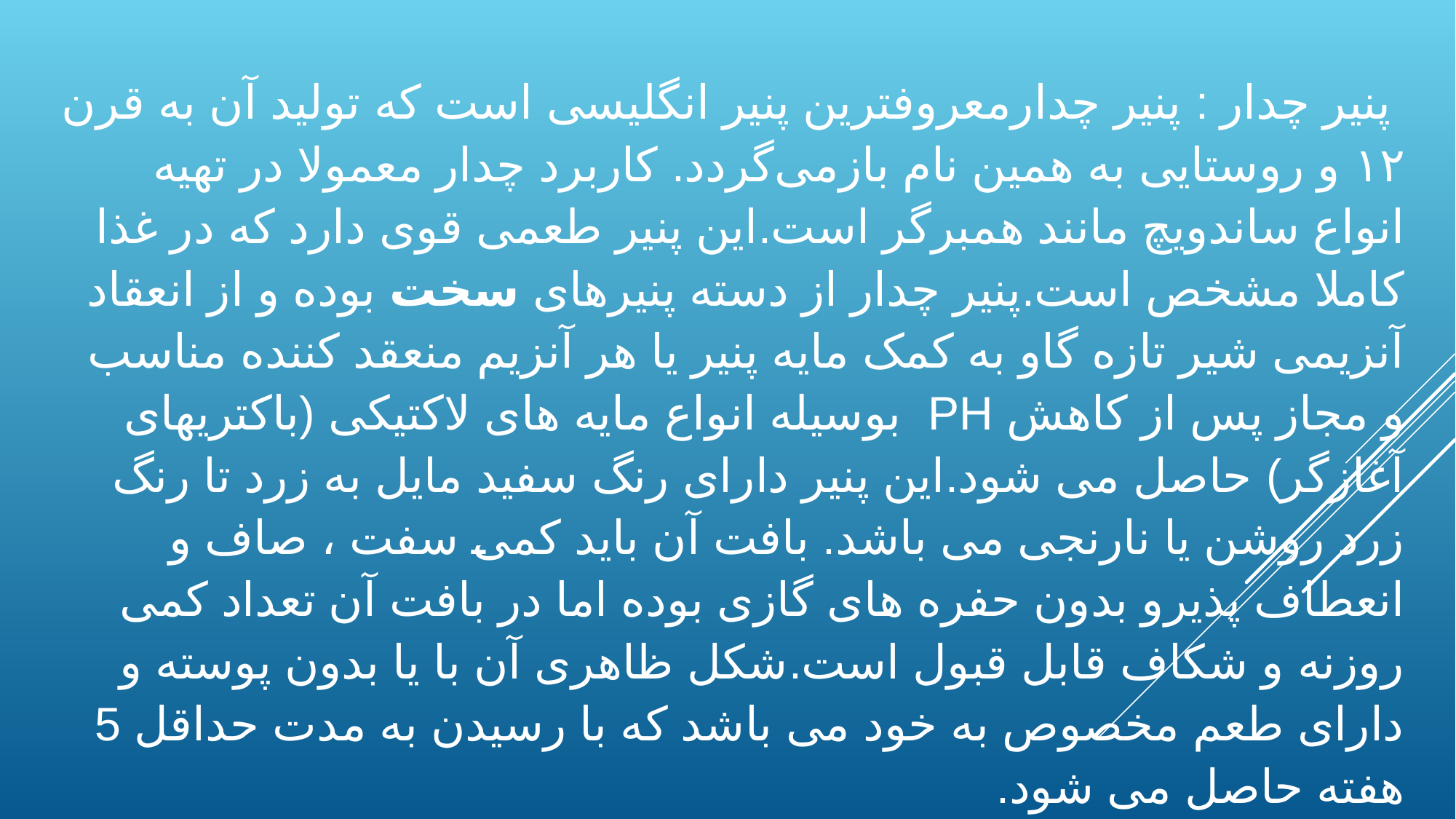

پنیر چدار : پنیر چدارمعروفترین پنیر انگلیسی است که تولید آن به قرن ۱۲ و روستایی به همین نام بازمی‌گردد. کاربرد چدار معمولا در تهیه انواع ساندویچ مانند همبرگر است.این پنیر طعمی قوی دارد که در غذا کاملا مشخص است.پنیر چدار از دسته پنیرهای سخت بوده و از انعقاد آنزیمی شیر تازه گاو به کمک مایه پنیر یا هر آنزیم منعقد کننده مناسب و مجاز پس از کاهش PH  بوسیله انواع مایه های لاکتیکی (باکتریهای آغازگر) حاصل می شود.این پنیر دارای رنگ سفید مایل به زرد تا رنگ زرد روشن یا نارنجی می باشد. بافت آن باید کمی سفت ، صاف و انعطاف پذیرو بدون حفره های گازی بوده اما در بافت آن تعداد کمی روزنه و شکاف قابل قبول است.شکل ظاهری آن با یا بدون پوسته و دارای طعم مخصوص به خود می باشد که با رسیدن به مدت حداقل 5 هفته حاصل می شود.